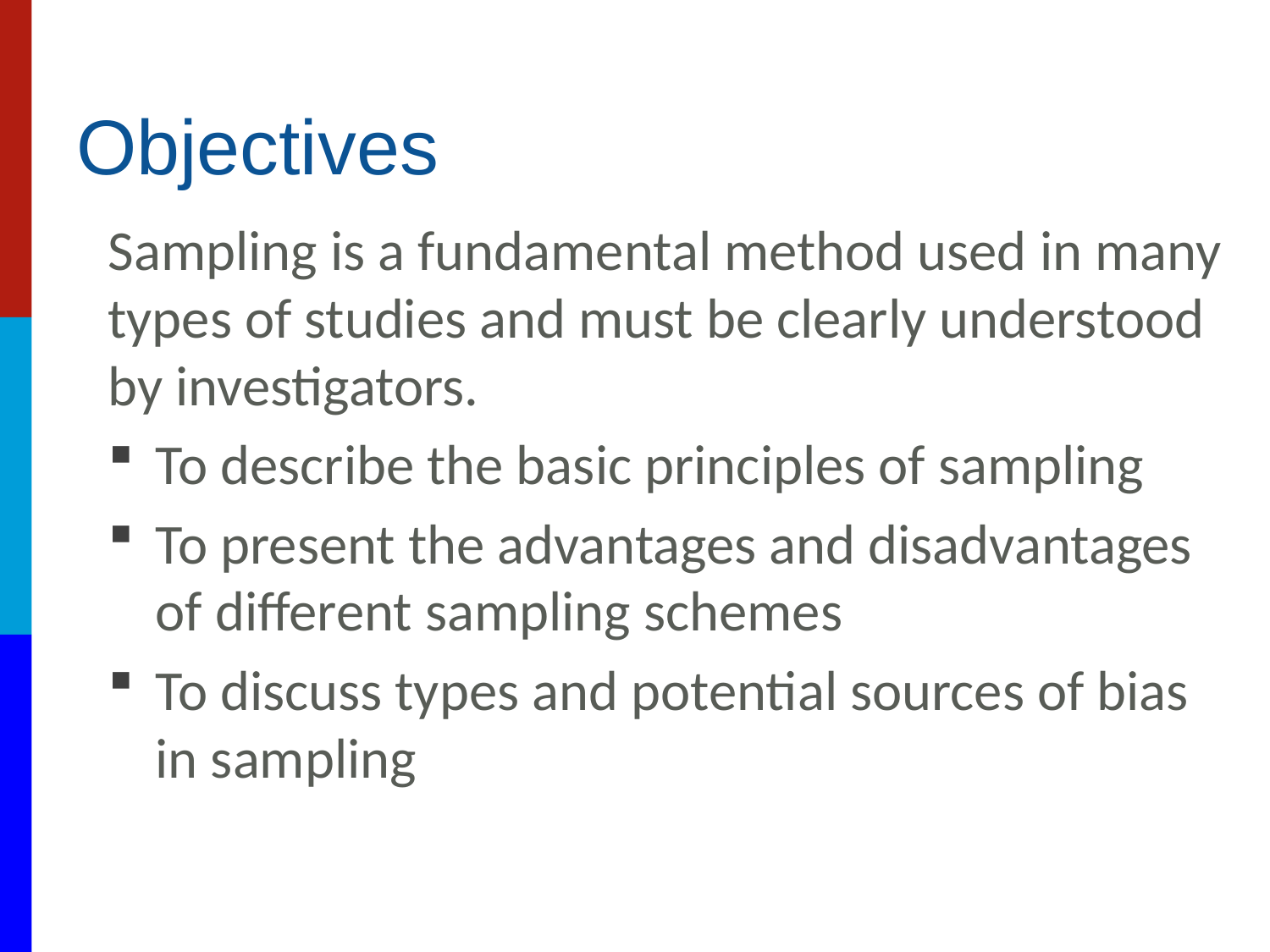

# Objectives
Sampling is a fundamental method used in many types of studies and must be clearly understood by investigators.
To describe the basic principles of sampling
To present the advantages and disadvantages of different sampling schemes
To discuss types and potential sources of bias in sampling